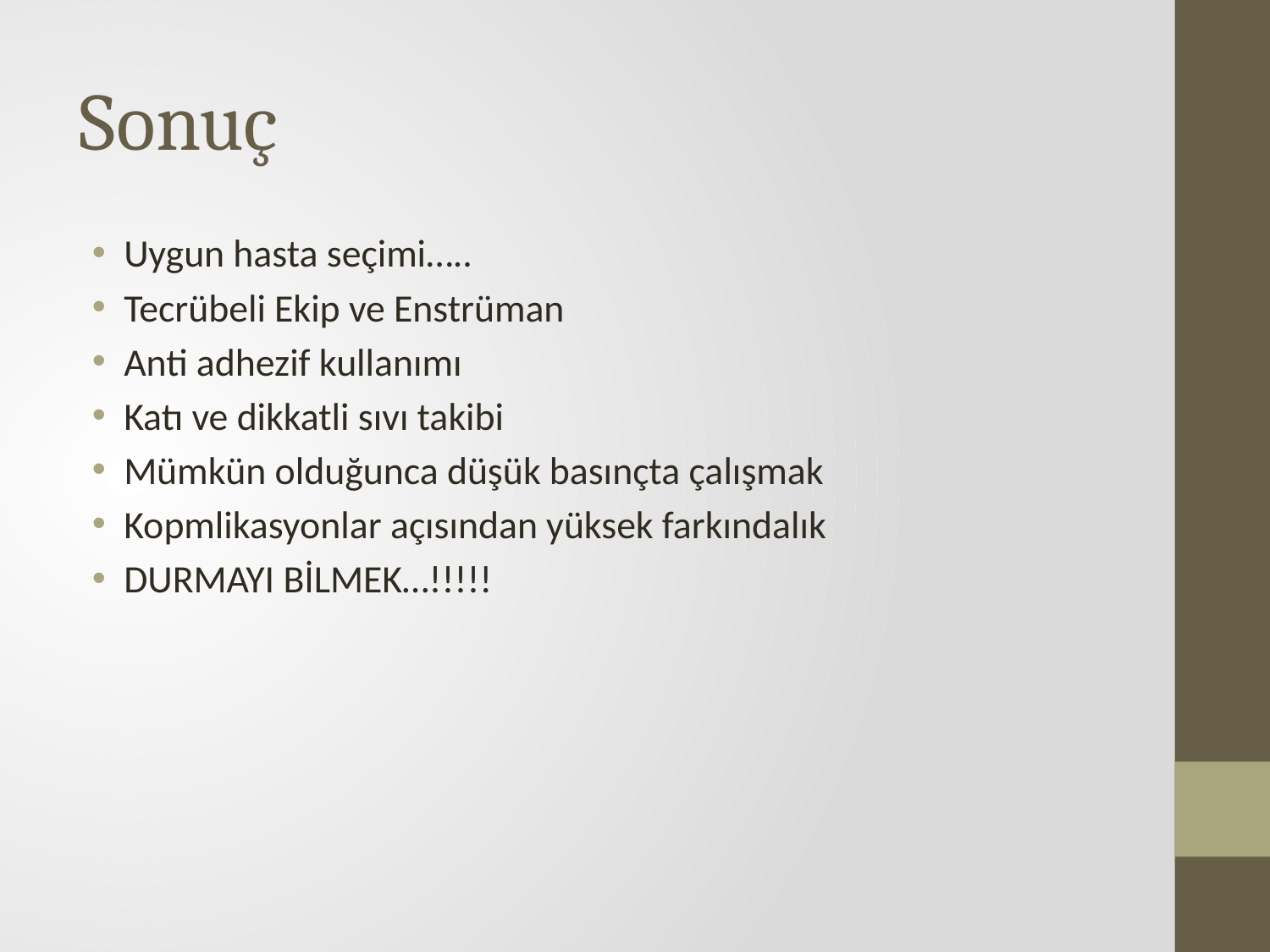

# Sonuç
Uygun hasta seçimi…..
Tecrübeli Ekip ve Enstrüman
Anti adhezif kullanımı
Katı ve dikkatli sıvı takibi
Mümkün olduğunca düşük basınçta çalışmak
Kopmlikasyonlar açısından yüksek farkındalık
DURMAYI BİLMEK…!!!!!